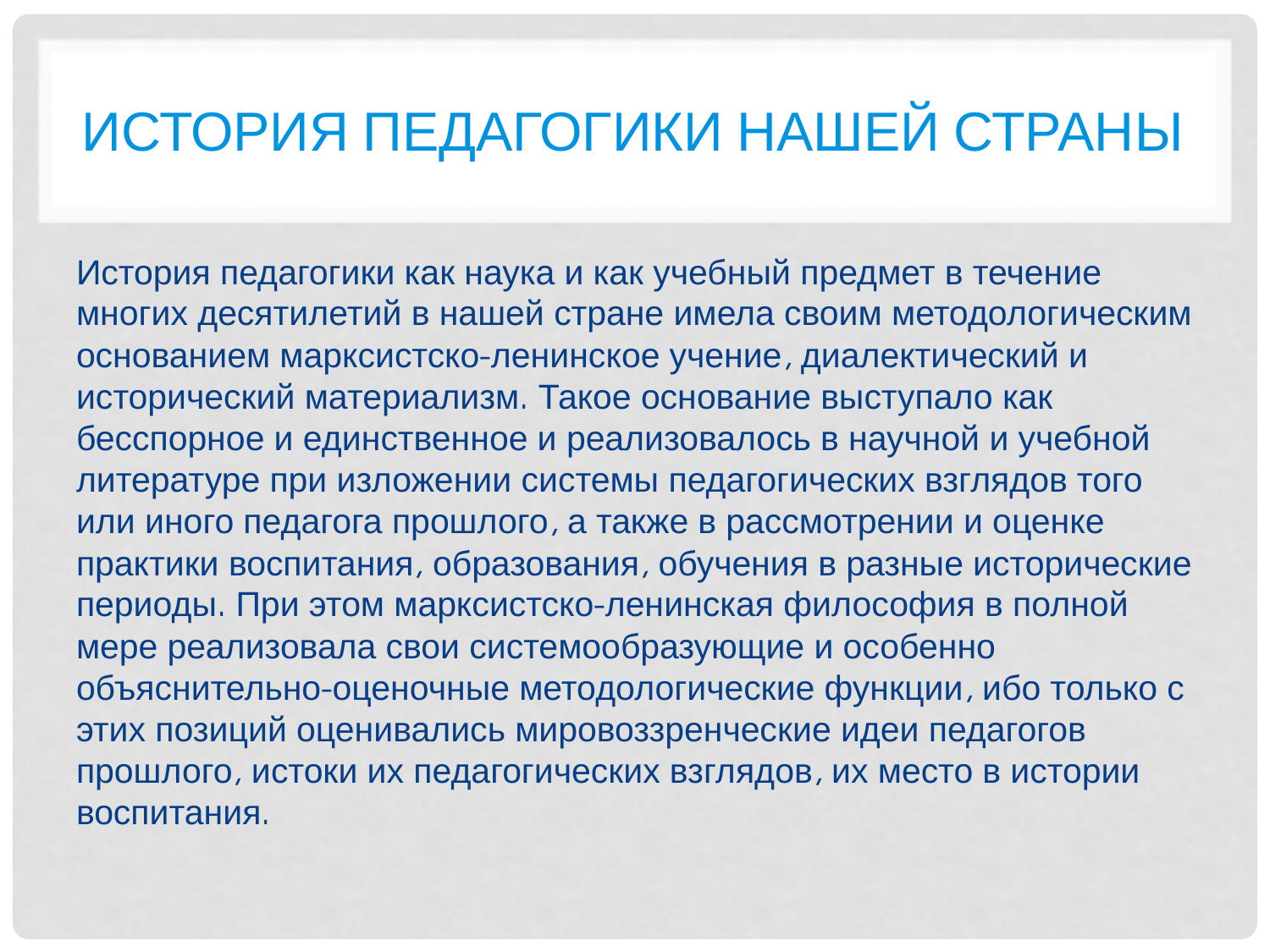

# История педагогики нашей страны
История педагогики как наука и как учебный предмет в течение многих десятилетий в нашей стране имела своим методологическим основанием марксистско-ленинское учение, диалектический и исторический материализм. Такое основание выступало как бесспорное и единственное и реализовалось в научной и учебной литературе при изложении системы педагогических взглядов того или иного педагога прошлого, а также в рассмотрении и оценке практики воспитания, образования, обучения в разные исторические периоды. При этом марксистско-ленинская философия в полной мере реализовала свои системообразующие и особенно объяснительно-оценочные методологические функции, ибо только с этих позиций оценивались мировоззренческие идеи педагогов прошлого, истоки их педагогических взглядов, их место в истории воспитания.